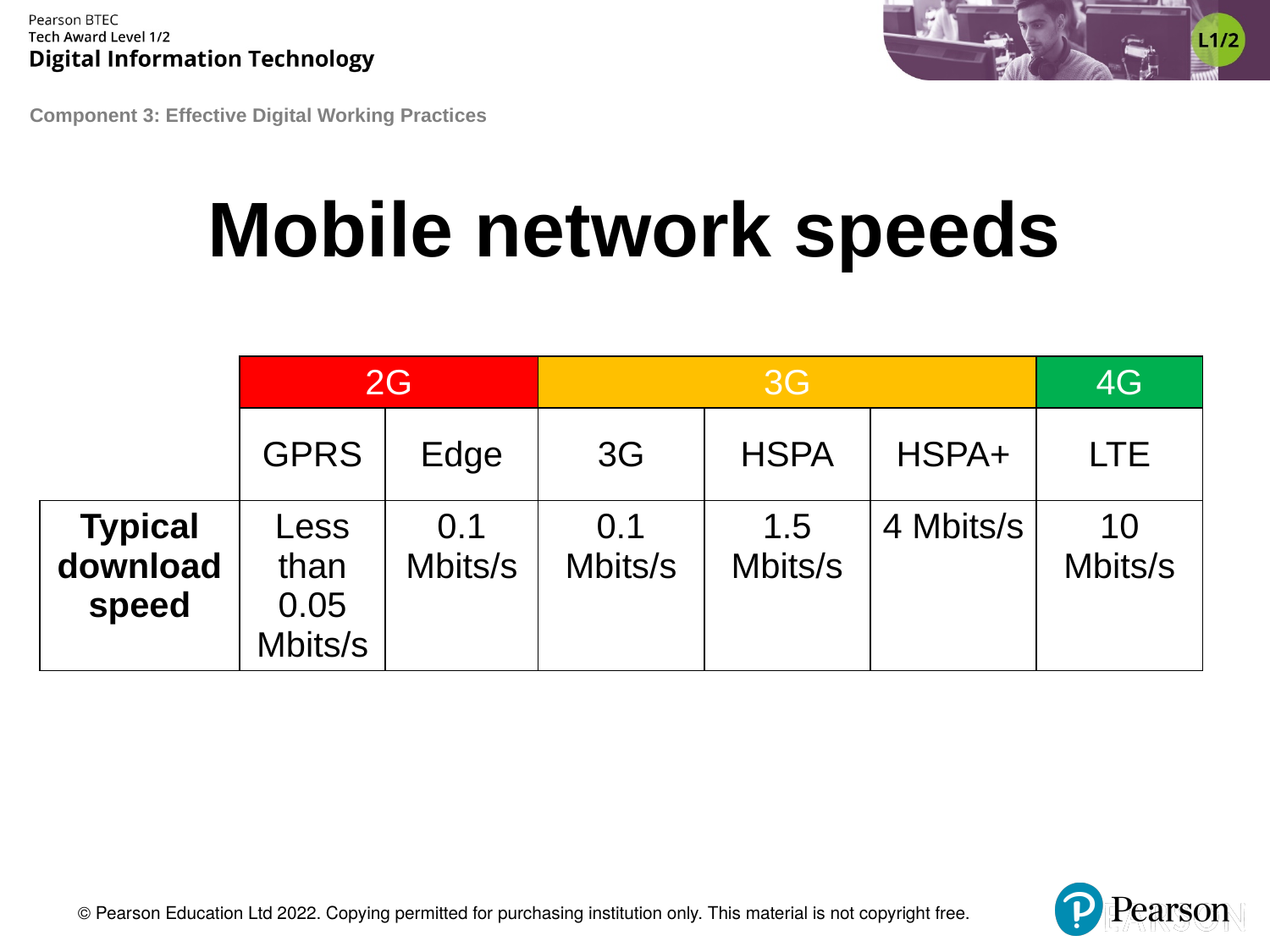

# Mobile network speeds
|  | 2G |  | 3G |  |  | 4G |
| --- | --- | --- | --- | --- | --- | --- |
|  | GPRS | Edge | 3G | HSPA | HSPA+ | LTE |
| Typical download speed | Less than 0.05 Mbits/s | 0.1 Mbits/s | 0.1 Mbits/s | 1.5 Mbits/s | 4 Mbits/s | 10 Mbits/s |
© Pearson Education Ltd 2022. Copying permitted for purchasing institution only. This material is not copyright free.